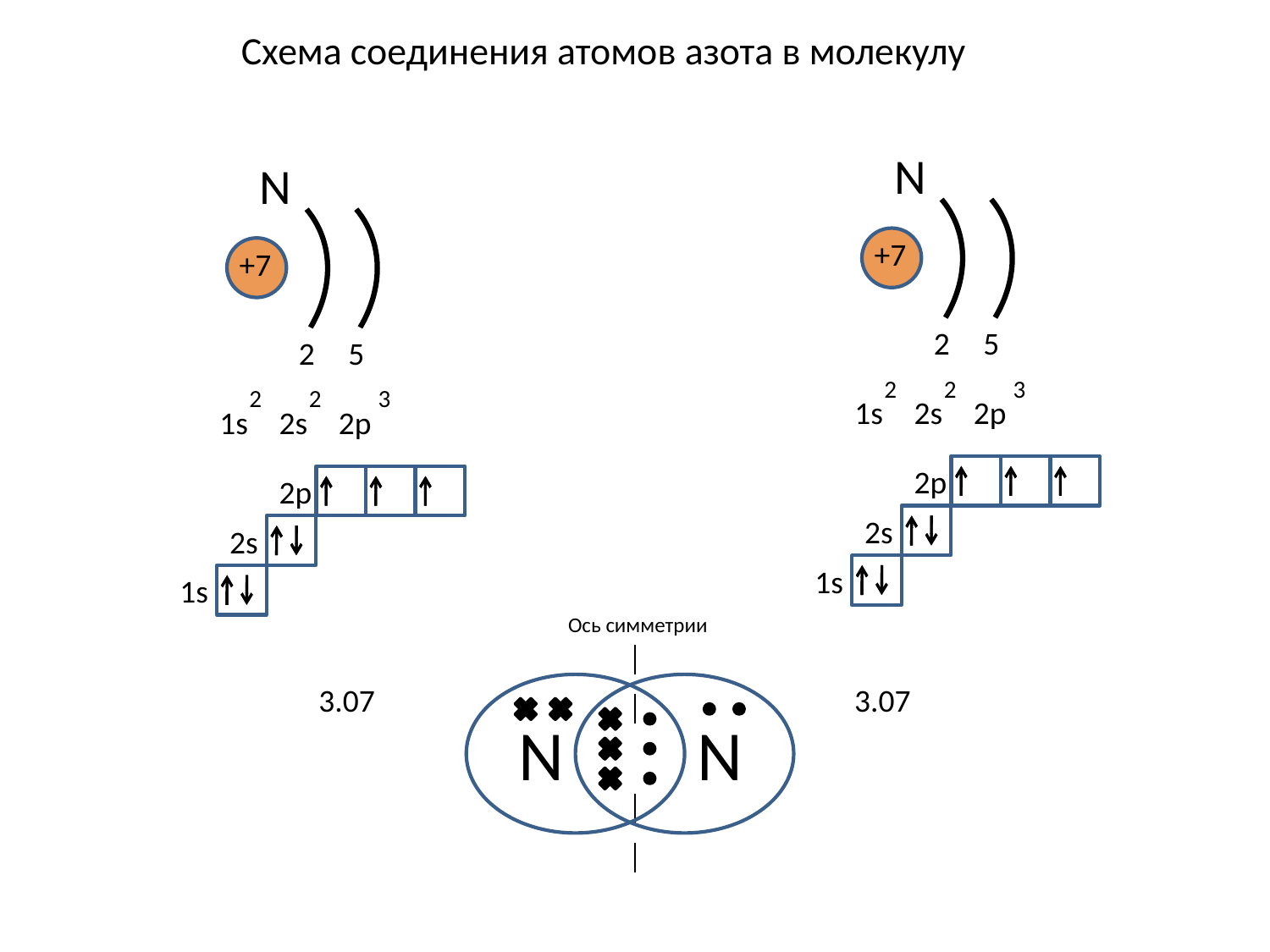

Схема соединения атомов азота в молекулу
N
N

+7

+7
2
5
2
5
2
2
3
2
2
3
1s
2s
2p
1s
2s
2p
2p

2p

2s

2s

1s

1s

Ось симметрии
3.07

3.07

N

N